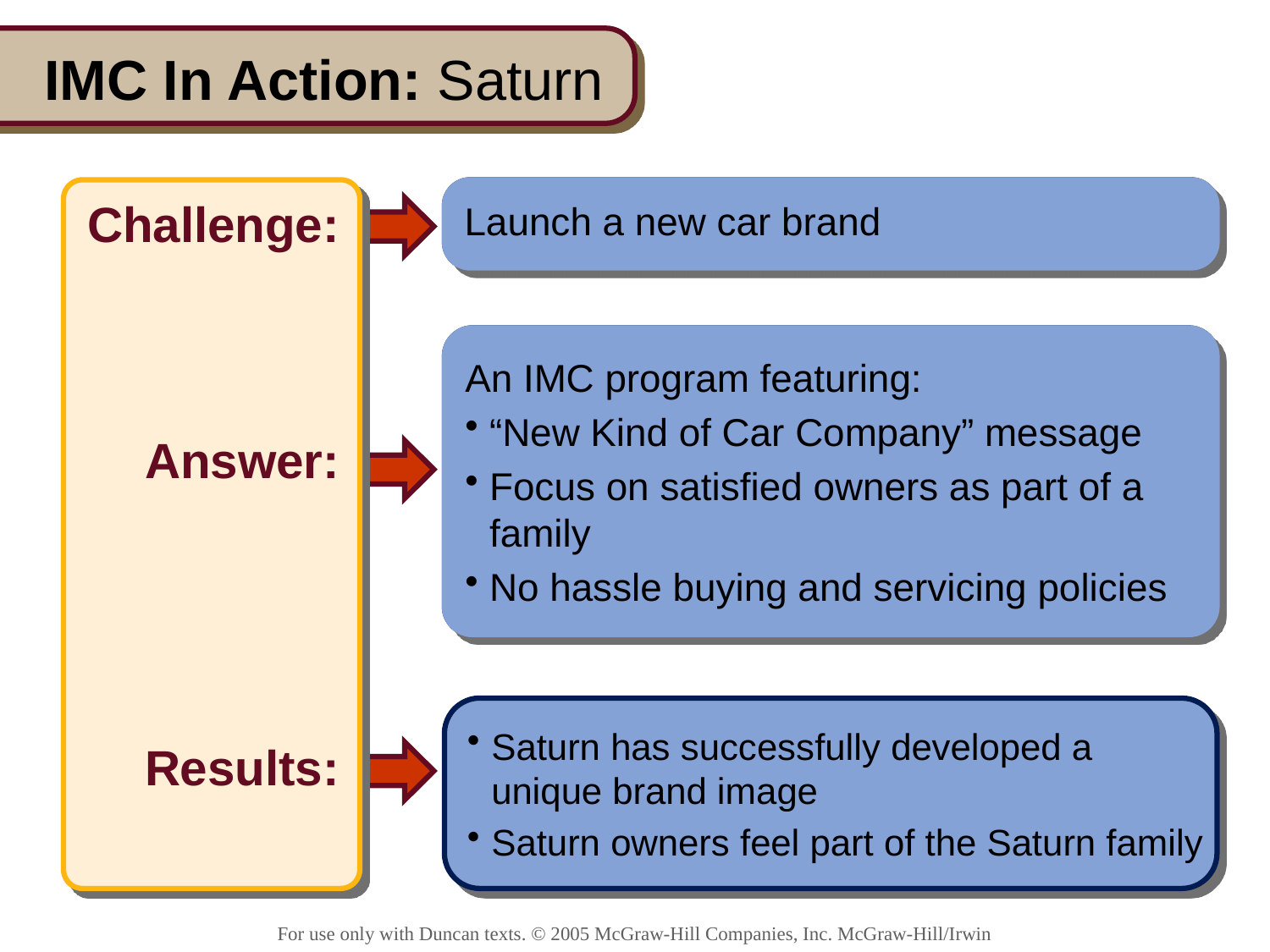

# IMC In Action: Saturn

Challenge:
Answer:
Results:
Launch a new car brand

Launch a new car brand
An IMC program featuring:
“New Kind of Car Company” message
Focus on satisfied owners as part of a family
No hassle buying and servicing policies

An IMC program featuring:
“New Kind of Car Company” message
Focus on satisfied owners as part of a family
No hassle buying and servicing policies
Saturn has successfully developed a
unique brand image
Saturn owners feel part of the Saturn family